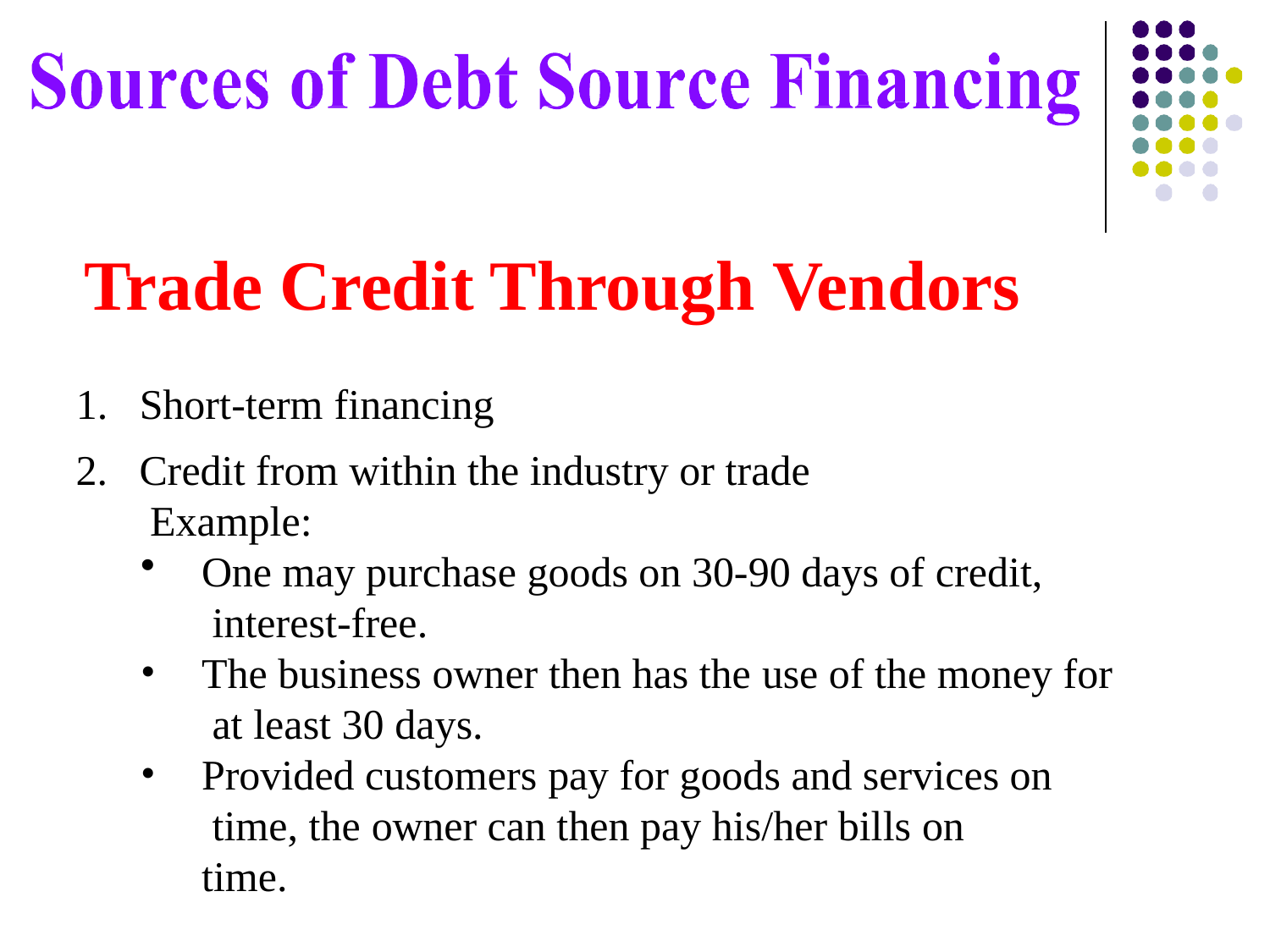

# Trade Credit Through Vendors
Short-term financing
Credit from within the industry or trade  Example:
One may purchase goods on 30-90 days of credit,  interest-free.
The business owner then has the use of the money for  at least 30 days.
Provided customers pay for goods and services on  time, the owner can then pay his/her bills on time.
•
•